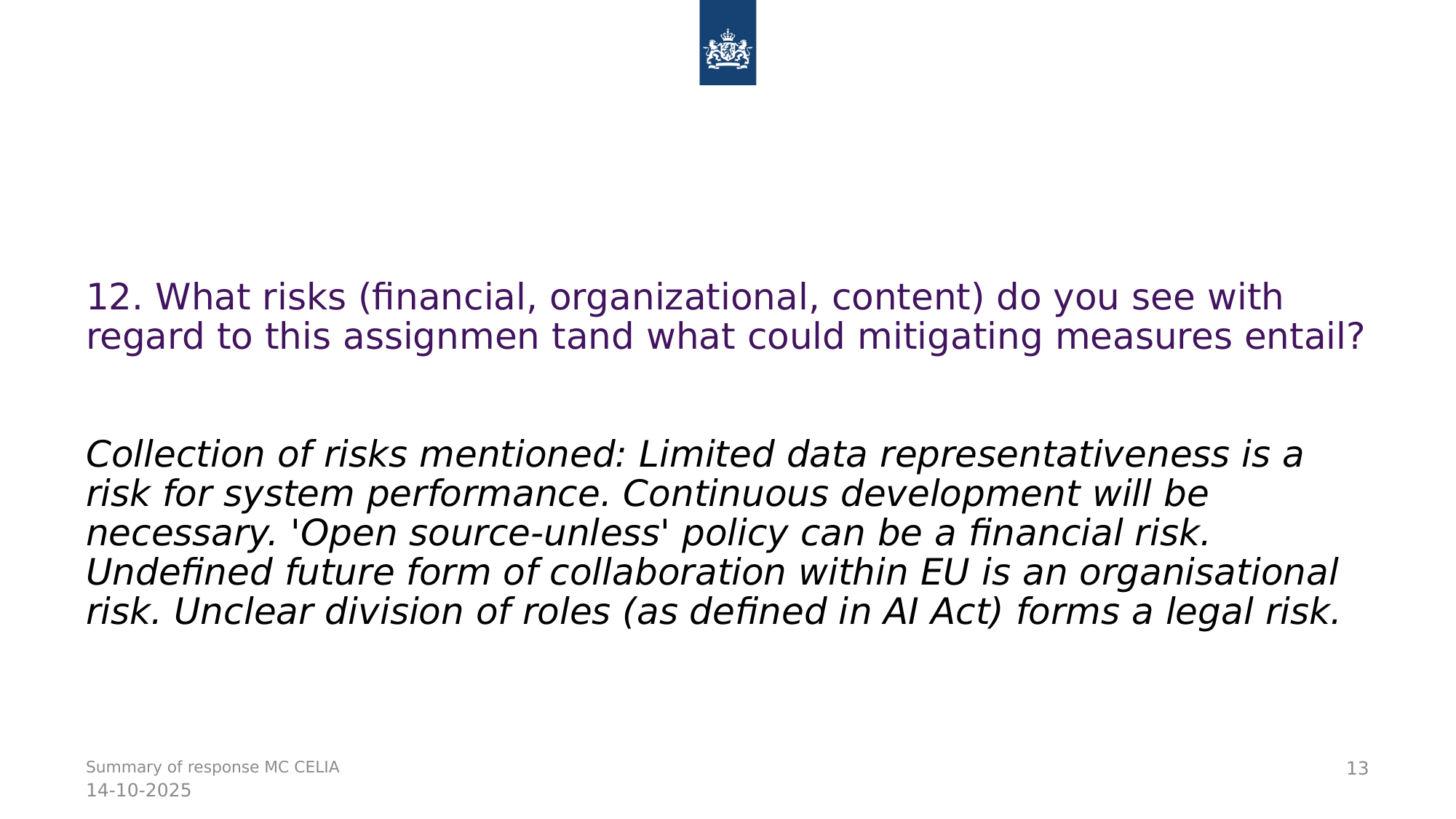

# 12. What risks (financial, organizational, content) do you see with regard to this assignmen tand what could mitigating measures entail?
Collection of risks mentioned: Limited data representativeness is a risk for system performance. Continuous development will be necessary. 'Open source-unless' policy can be a financial risk. Undefined future form of collaboration within EU is an organisational risk. Unclear division of roles (as defined in AI Act) forms a legal risk.
13
Summary of response MC CELIA
14-10-2025